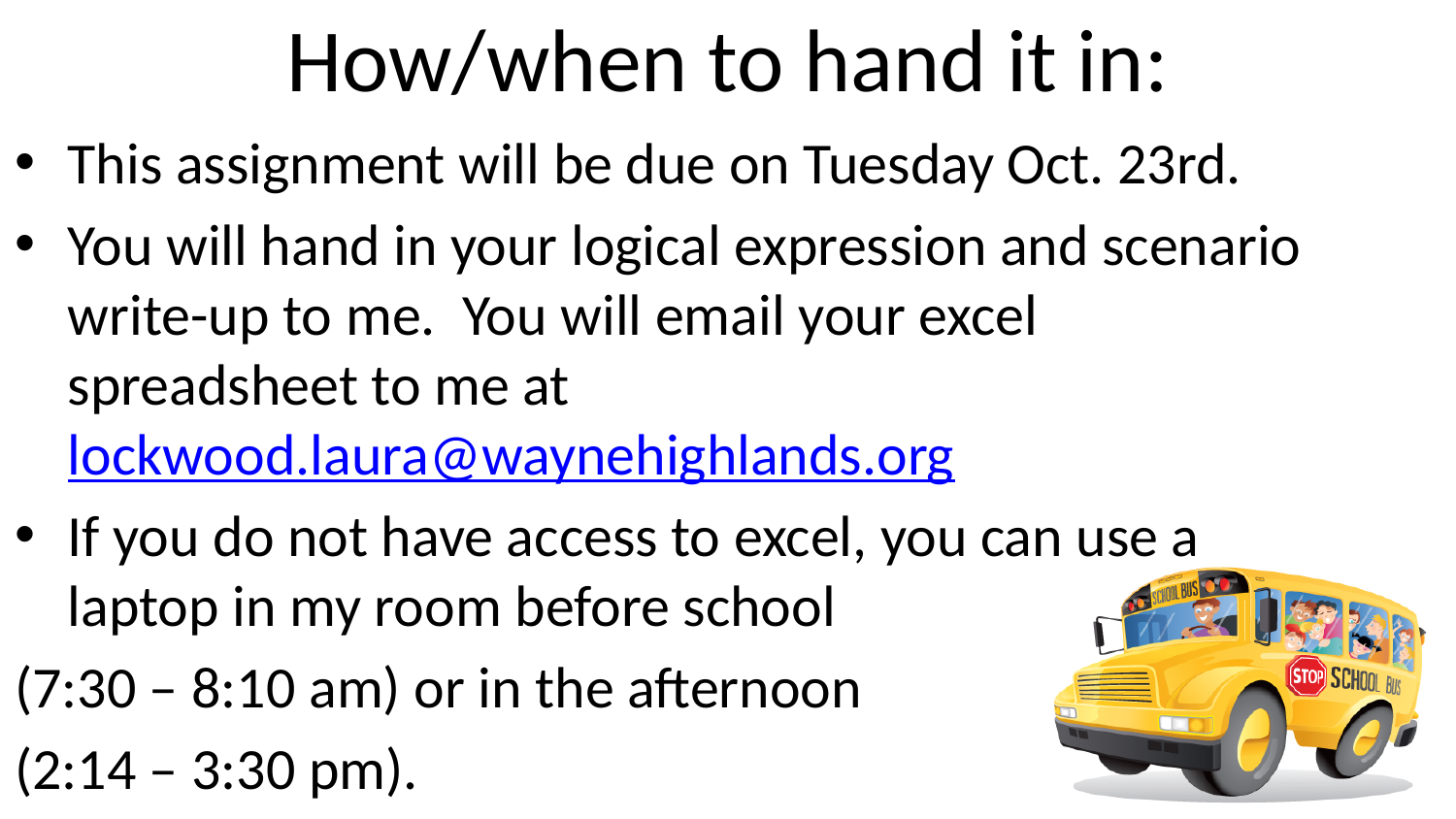

# How/when to hand it in:
This assignment will be due on Tuesday Oct. 23rd.
You will hand in your logical expression and scenario write-up to me.  You will email your excel spreadsheet to me at lockwood.laura@waynehighlands.org
If you do not have access to excel, you can use a laptop in my room before school
(7:30 – 8:10 am) or in the afternoon
(2:14 – 3:30 pm).